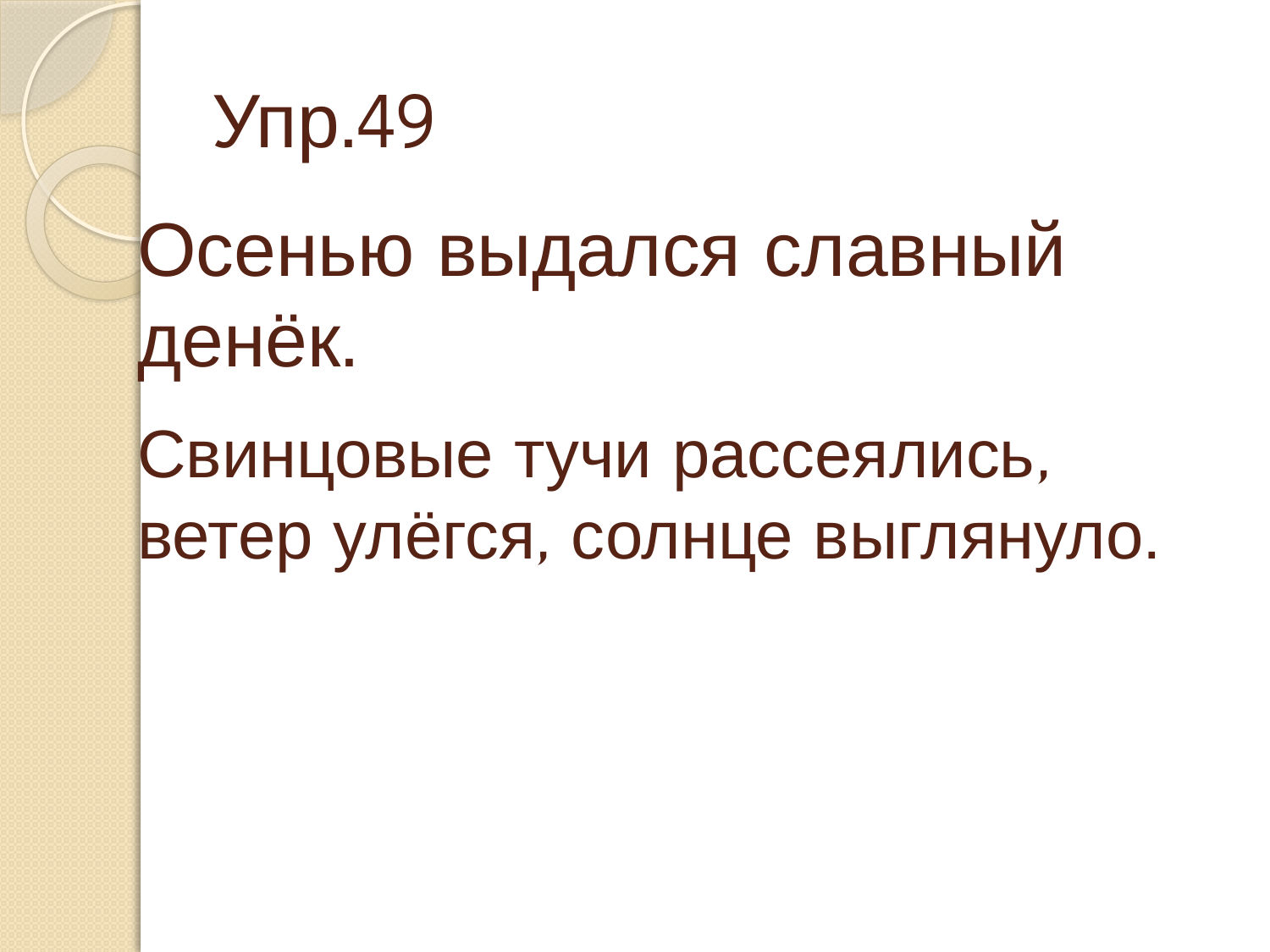

# Упр.49
Осенью выдался славный денёк.
Свинцовые тучи рассеялись, ветер улёгся, солнце выглянуло.